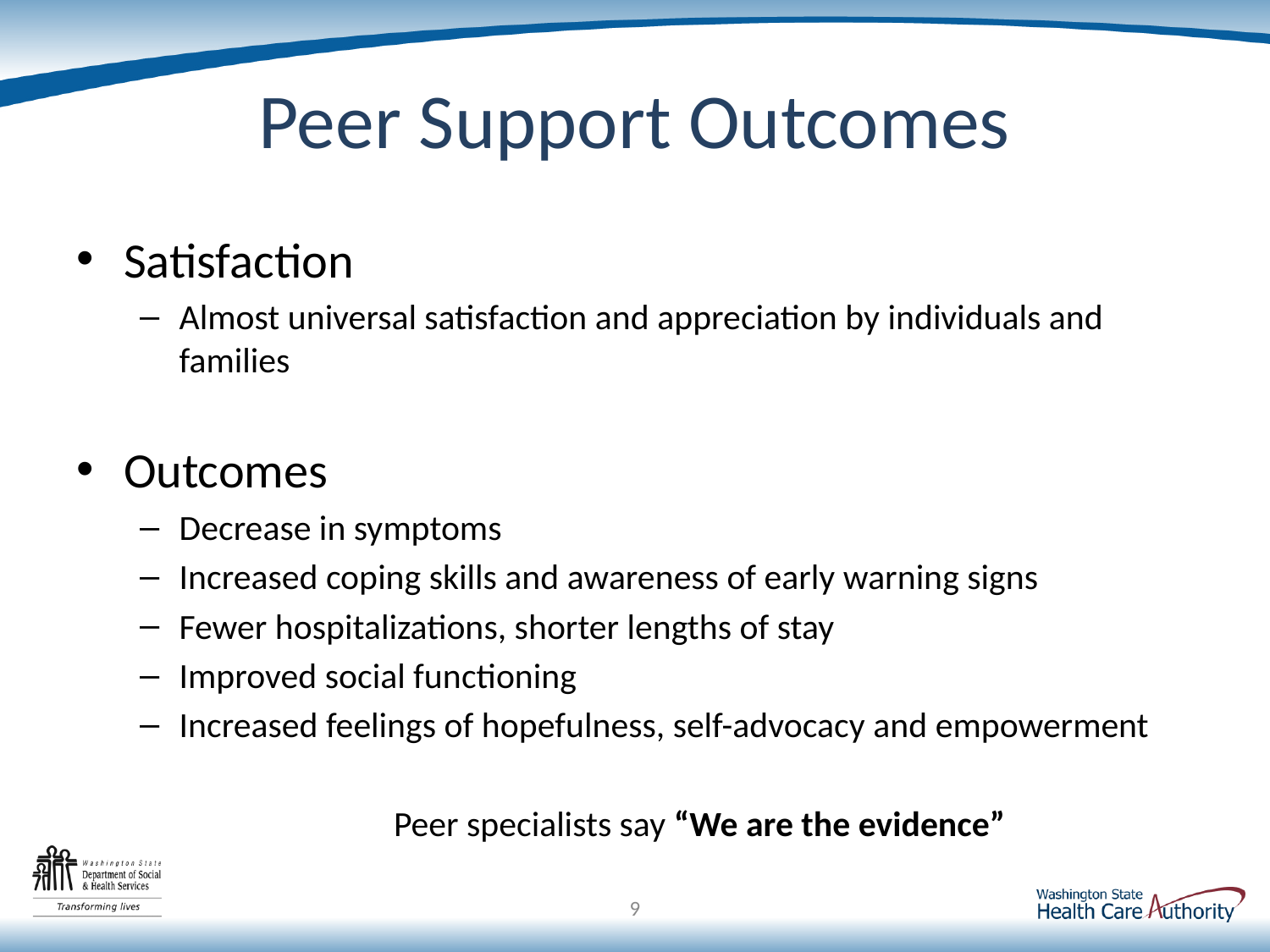

# Peer Support Outcomes
Satisfaction
Almost universal satisfaction and appreciation by individuals and families

Outcomes
Decrease in symptoms
Increased coping skills and awareness of early warning signs
Fewer hospitalizations, shorter lengths of stay
Improved social functioning
Increased feelings of hopefulness, self-advocacy and empowerment

		Peer specialists say “We are the evidence”
9